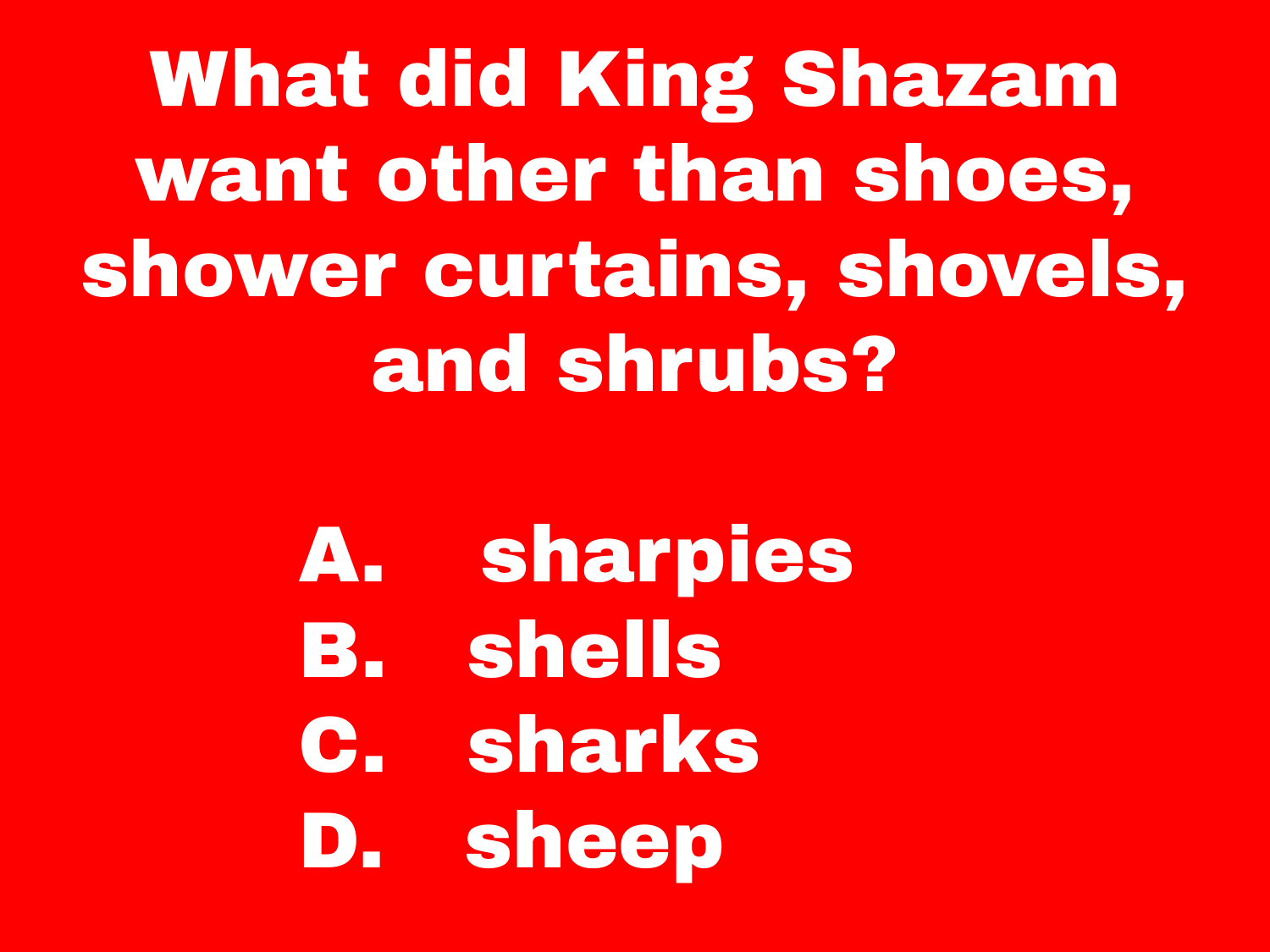

What did King Shazam want other than shoes, shower curtains, shovels, and shrubs?

   sharpies
   shells
   sharks
   sheep